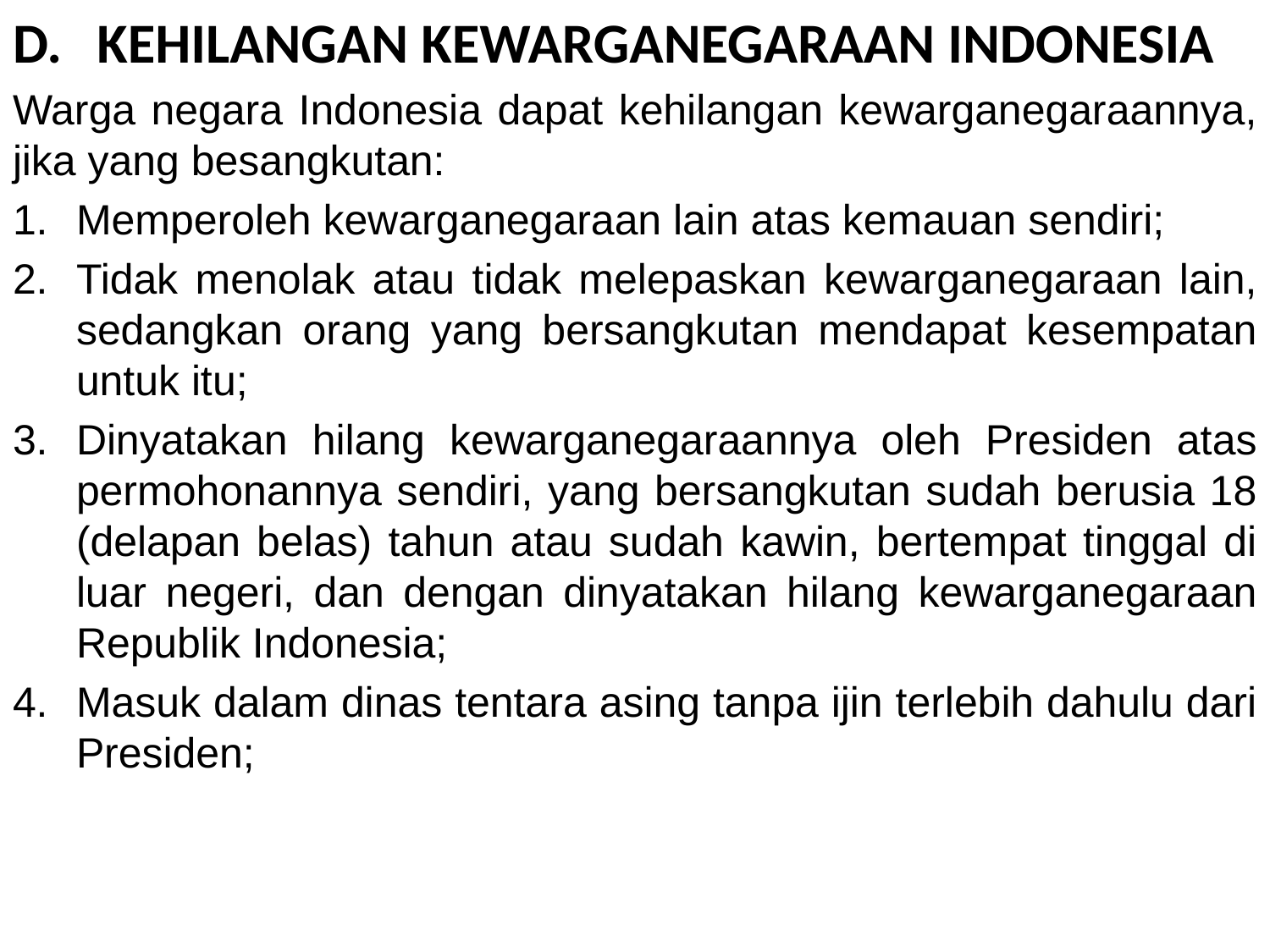

KEHILANGAN KEWARGANEGARAAN INDONESIA
Warga negara Indonesia dapat kehilangan kewarganegaraannya, jika yang besangkutan:
Memperoleh kewarganegaraan lain atas kemauan sendiri;
Tidak menolak atau tidak melepaskan kewarganegaraan lain, sedangkan orang yang bersangkutan mendapat kesempatan untuk itu;
Dinyatakan hilang kewarganegaraannya oleh Presiden atas permohonannya sendiri, yang bersangkutan sudah berusia 18 (delapan belas) tahun atau sudah kawin, bertempat tinggal di luar negeri, dan dengan dinyatakan hilang kewarganegaraan Republik Indonesia;
Masuk dalam dinas tentara asing tanpa ijin terlebih dahulu dari Presiden;